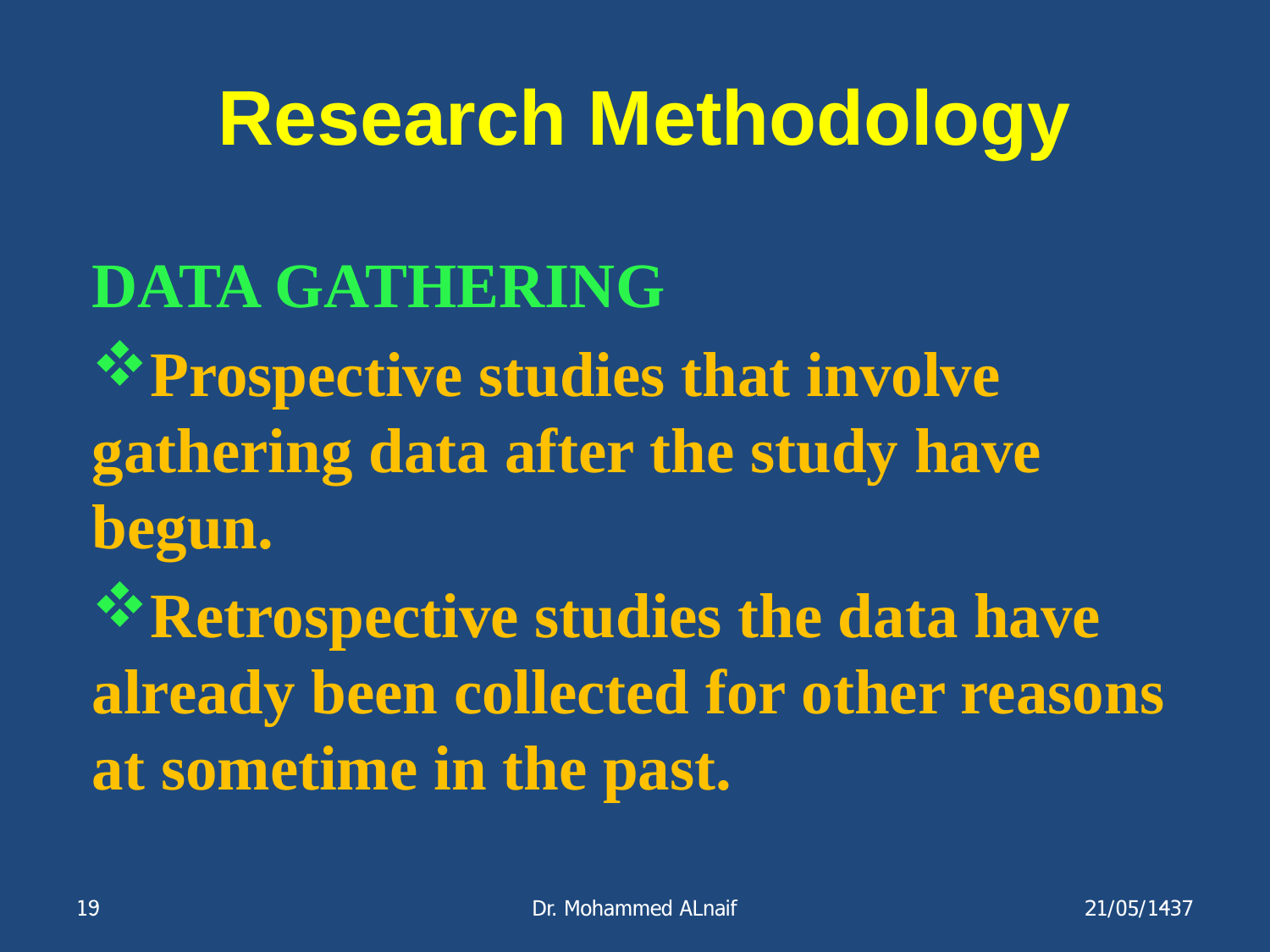

# Research Methodology
DATA GATHERING
Prospective studies that involve gathering data after the study have begun.
Retrospective studies the data have already been collected for other reasons at sometime in the past.
19
Dr. Mohammed ALnaif
21/05/1437